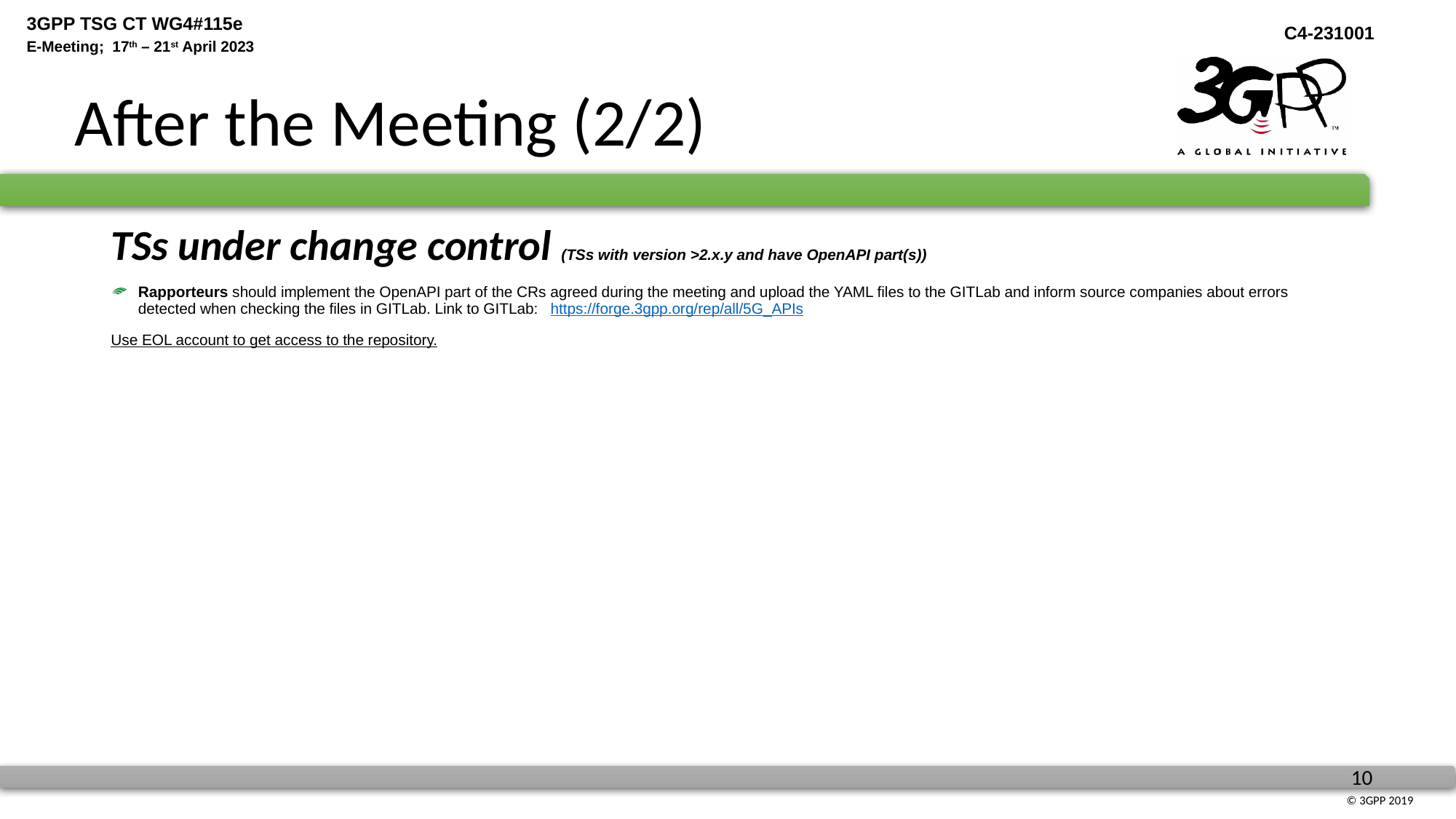

# After the Meeting (2/2)
TSs under change control (TSs with version >2.x.y and have OpenAPI part(s))
Rapporteurs should implement the OpenAPI part of the CRs agreed during the meeting and upload the YAML files to the GITLab and inform source companies about errors detected when checking the files in GITLab. Link to GITLab:   https://forge.3gpp.org/rep/all/5G_APIs
Use EOL account to get access to the repository.